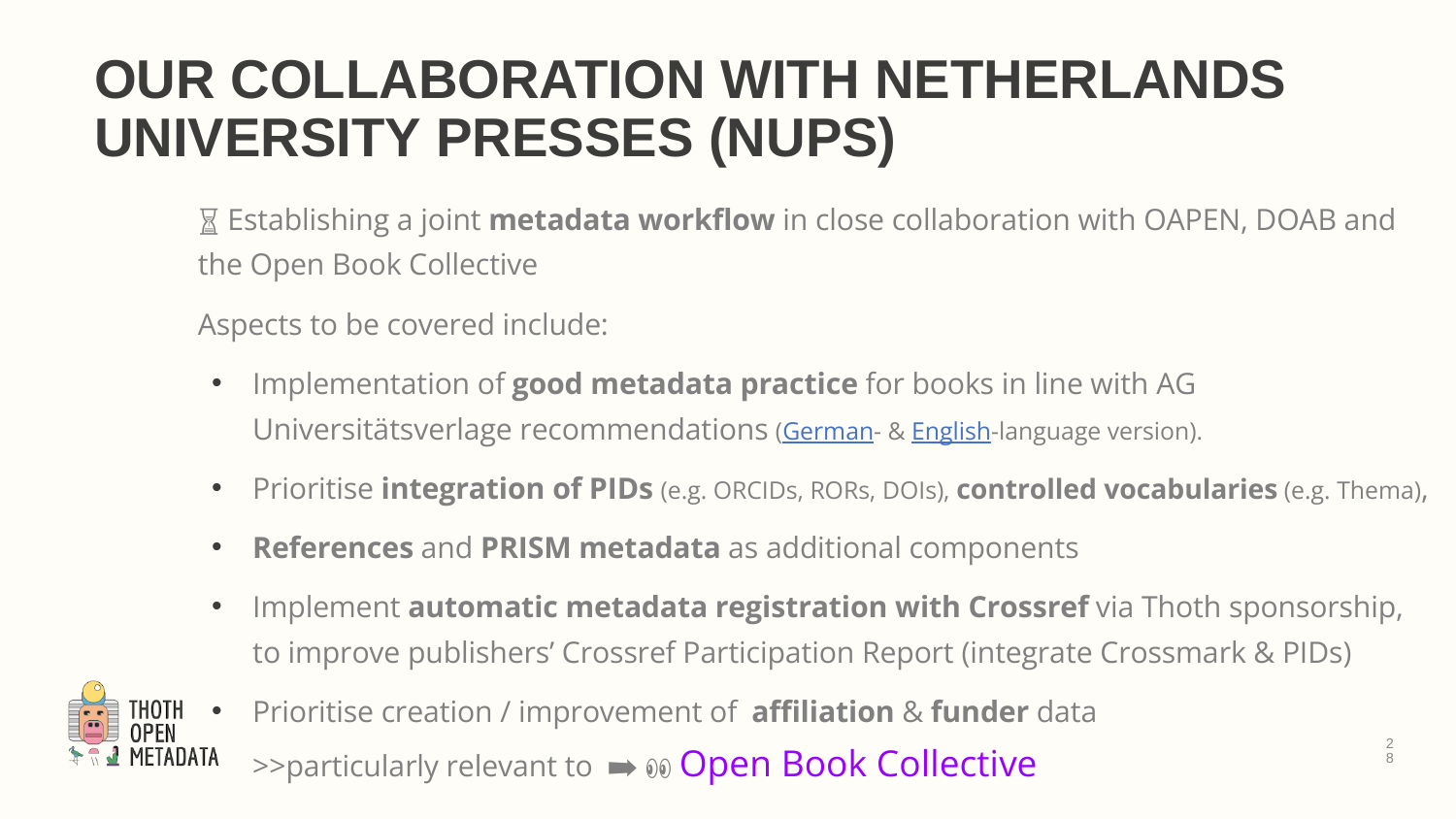

# OUR COLLABORATION WITH NETHERLANDS UNIVERSITY PRESSES (NUPS)
⏳ Establishing a joint metadata workflow in close collaboration with OAPEN, DOAB and the Open Book Collective
Aspects to be covered include:
Implementation of good metadata practice for books in line with AG Universitätsverlage recommendations (German- & English-language version).
Prioritise integration of PIDs (e.g. ORCIDs, RORs, DOIs), controlled vocabularies (e.g. Thema),
References and PRISM metadata as additional components
Implement automatic metadata registration with Crossref via Thoth sponsorship, to improve publishers’ Crossref Participation Report (integrate Crossmark & PIDs)
Prioritise creation / improvement of  affiliation & funder data
>>particularly relevant to  ➡ 👀 Open Book Collective
28